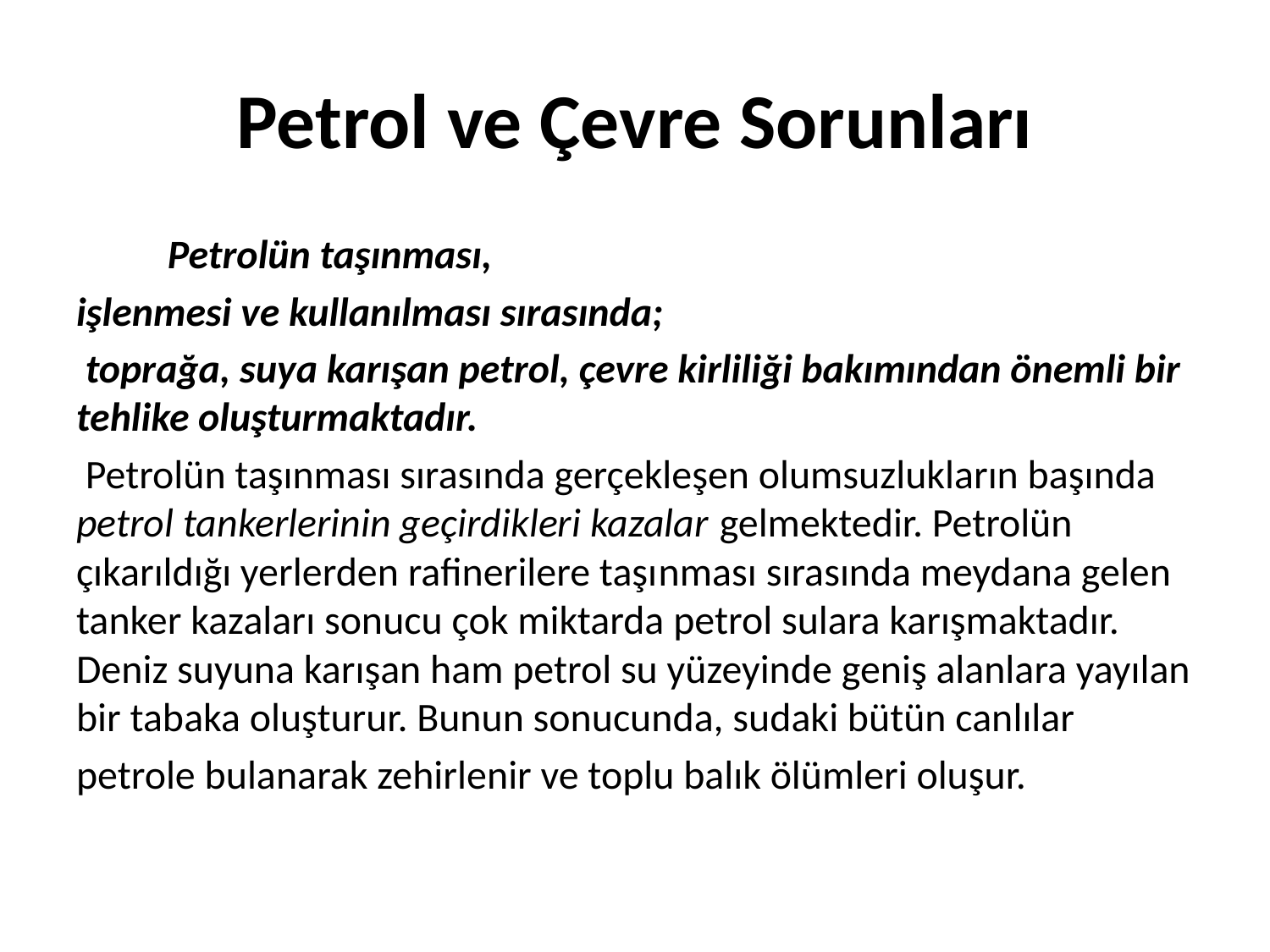

# Petrol ve Çevre Sorunları
	Petrolün taşınması,
işlenmesi ve kullanılması sırasında;
 toprağa, suya karışan petrol, çevre kirliliği bakımından önemli bir tehlike oluşturmaktadır.
 Petrolün taşınması sırasında gerçekleşen olumsuzlukların başında petrol tankerlerinin geçirdikleri kazalar gelmektedir. Petrolün çıkarıldığı yerlerden rafinerilere taşınması sırasında meydana gelen tanker kazaları sonucu çok miktarda petrol sulara karışmaktadır. Deniz suyuna karışan ham petrol su yüzeyinde geniş alanlara yayılan bir tabaka oluşturur. Bunun sonucunda, sudaki bütün canlılar
petrole bulanarak zehirlenir ve toplu balık ölümleri oluşur.